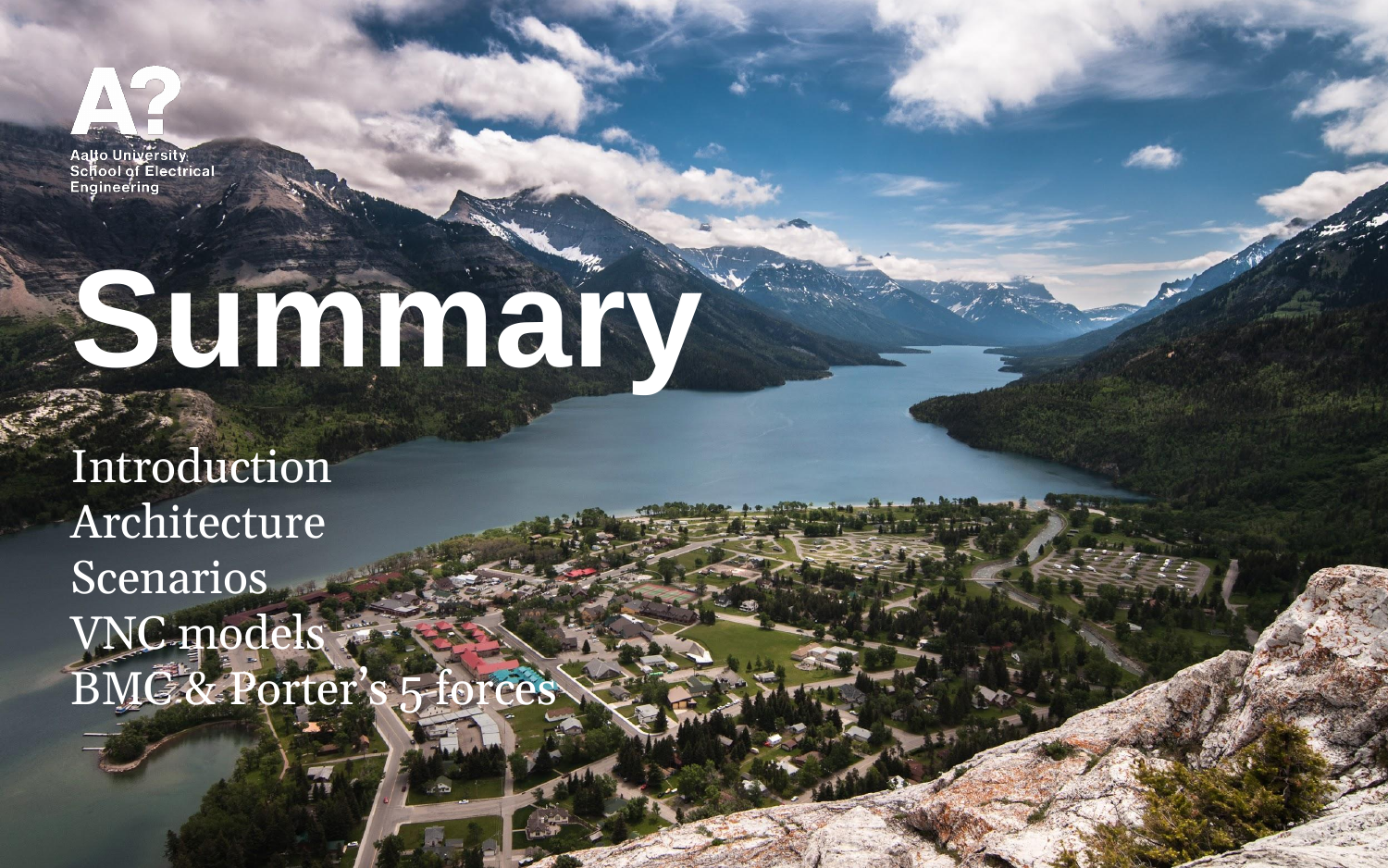

# Summary
Introduction
Architecture
Scenarios
VNC models
BMC & Porter’s 5 forces